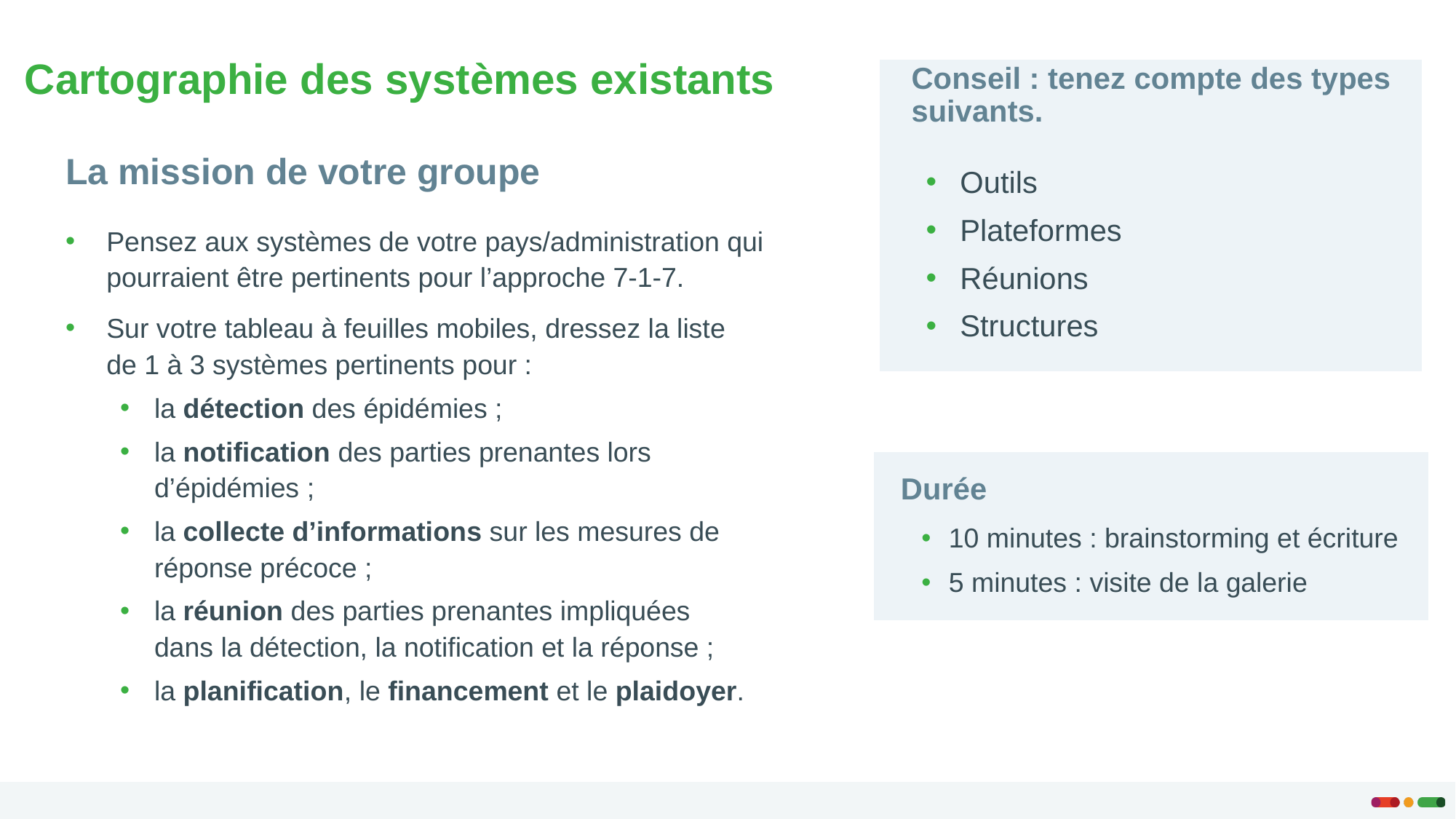

# Cartographie des systèmes existants

Conseil : tenez compte des types suivants.
La mission de votre groupe
Outils
Plateformes
Réunions
Structures

Pensez aux systèmes de votre pays/administration qui pourraient être pertinents pour l’approche 7-1-7.
Sur votre tableau à feuilles mobiles, dressez la liste
de 1 à 3 systèmes pertinents pour :
la détection des épidémies ;
la notification des parties prenantes lors d’épidémies ;
la collecte d’informations sur les mesures de réponse précoce ;
la réunion des parties prenantes impliquées
dans la détection, la notification et la réponse ;
la planification, le financement et le plaidoyer.

Durée
10 minutes : brainstorming et écriture
5 minutes : visite de la galerie